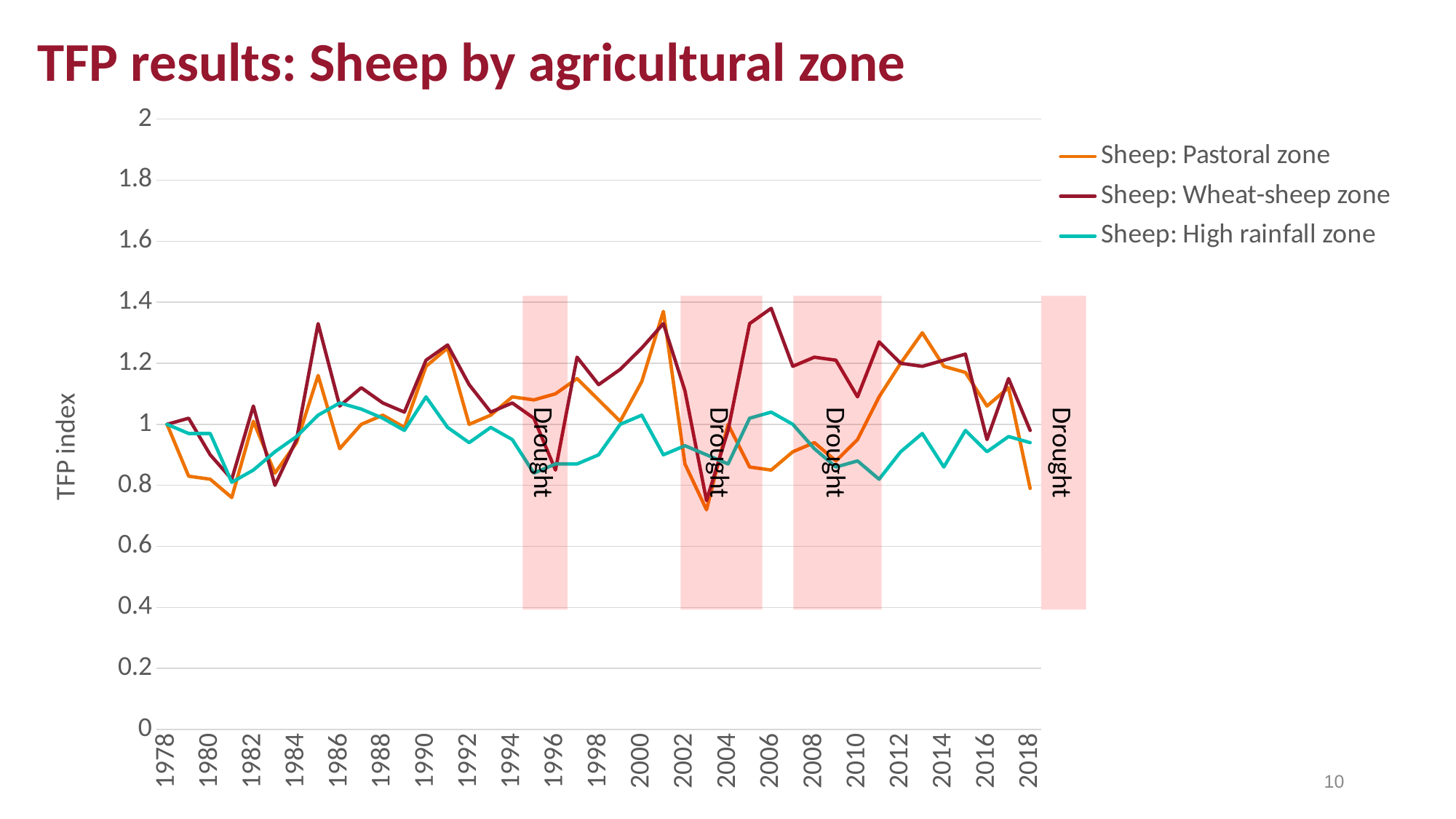

TFP results: Sheep by agricultural zone

### Chart

| Category | Sheep: Pastoral zone | Sheep: Wheat-sheep zone | Sheep: High rainfall zone |
|---|---|---|---|
| 1978 | 1.0 | 1.0 | 1.0 |
| 1979 | 0.83 | 1.02 | 0.97 |
| 1980 | 0.82 | 0.9 | 0.97 |
| 1981 | 0.76 | 0.82 | 0.81 |
| 1982 | 1.01 | 1.06 | 0.85 |
| 1983 | 0.84 | 0.8 | 0.91 |
| 1984 | 0.94 | 0.95 | 0.96 |
| 1985 | 1.16 | 1.33 | 1.03 |
| 1986 | 0.92 | 1.06 | 1.07 |
| 1987 | 1.0 | 1.12 | 1.05 |
| 1988 | 1.03 | 1.07 | 1.02 |
| 1989 | 0.99 | 1.04 | 0.98 |
| 1990 | 1.19 | 1.21 | 1.09 |
| 1991 | 1.25 | 1.26 | 0.99 |
| 1992 | 1.0 | 1.13 | 0.94 |
| 1993 | 1.03 | 1.04 | 0.99 |
| 1994 | 1.09 | 1.07 | 0.95 |
| 1995 | 1.08 | 1.02 | 0.84 |
| 1996 | 1.1 | 0.85 | 0.87 |
| 1997 | 1.15 | 1.22 | 0.87 |
| 1998 | 1.08 | 1.13 | 0.9 |
| 1999 | 1.01 | 1.18 | 1.0 |
| 2000 | 1.14 | 1.25 | 1.03 |
| 2001 | 1.37 | 1.33 | 0.9 |
| 2002 | 0.87 | 1.11 | 0.93 |
| 2003 | 0.72 | 0.75 | 0.9 |
| 2004 | 1.0 | 0.98 | 0.87 |
| 2005 | 0.86 | 1.33 | 1.02 |
| 2006 | 0.85 | 1.38 | 1.04 |
| 2007 | 0.91 | 1.19 | 1.0 |
| 2008 | 0.94 | 1.22 | 0.92 |
| 2009 | 0.88 | 1.21 | 0.86 |
| 2010 | 0.95 | 1.09 | 0.88 |
| 2011 | 1.09 | 1.27 | 0.82 |
| 2012 | 1.2 | 1.2 | 0.91 |
| 2013 | 1.3 | 1.19 | 0.97 |
| 2014 | 1.19 | 1.21 | 0.86 |
| 2015 | 1.17 | 1.23 | 0.98 |
| 2016 | 1.06 | 0.95 | 0.91 |
| 2017 | 1.12 | 1.15 | 0.96 |
| 2018 | 0.79 | 0.98 | 0.94 |
Drought
Drought
Drought
Drought
10